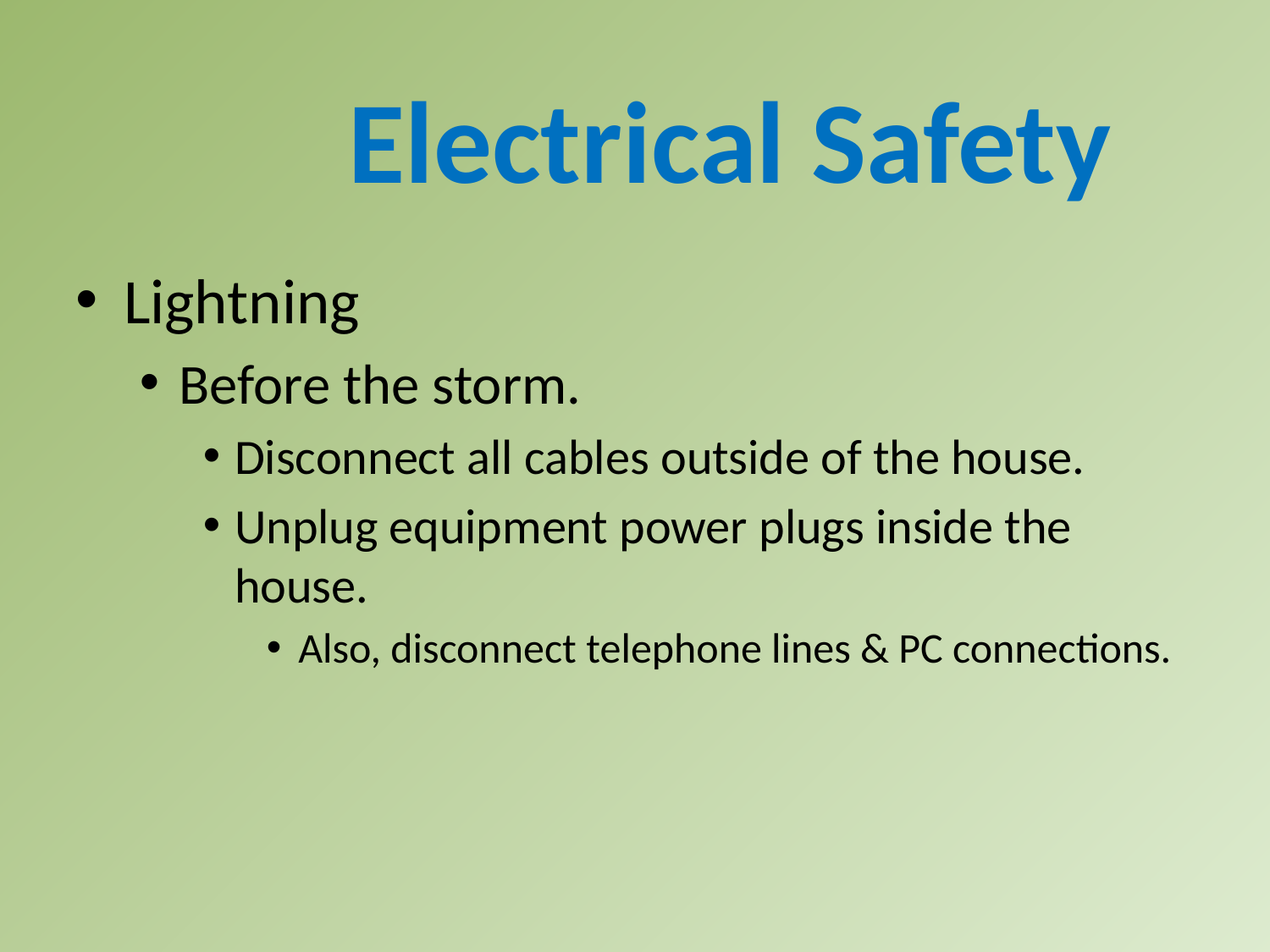

Electrical Safety
Lightning
Before the storm.
Disconnect all cables outside of the house.
Unplug equipment power plugs inside the house.
Also, disconnect telephone lines & PC connections.